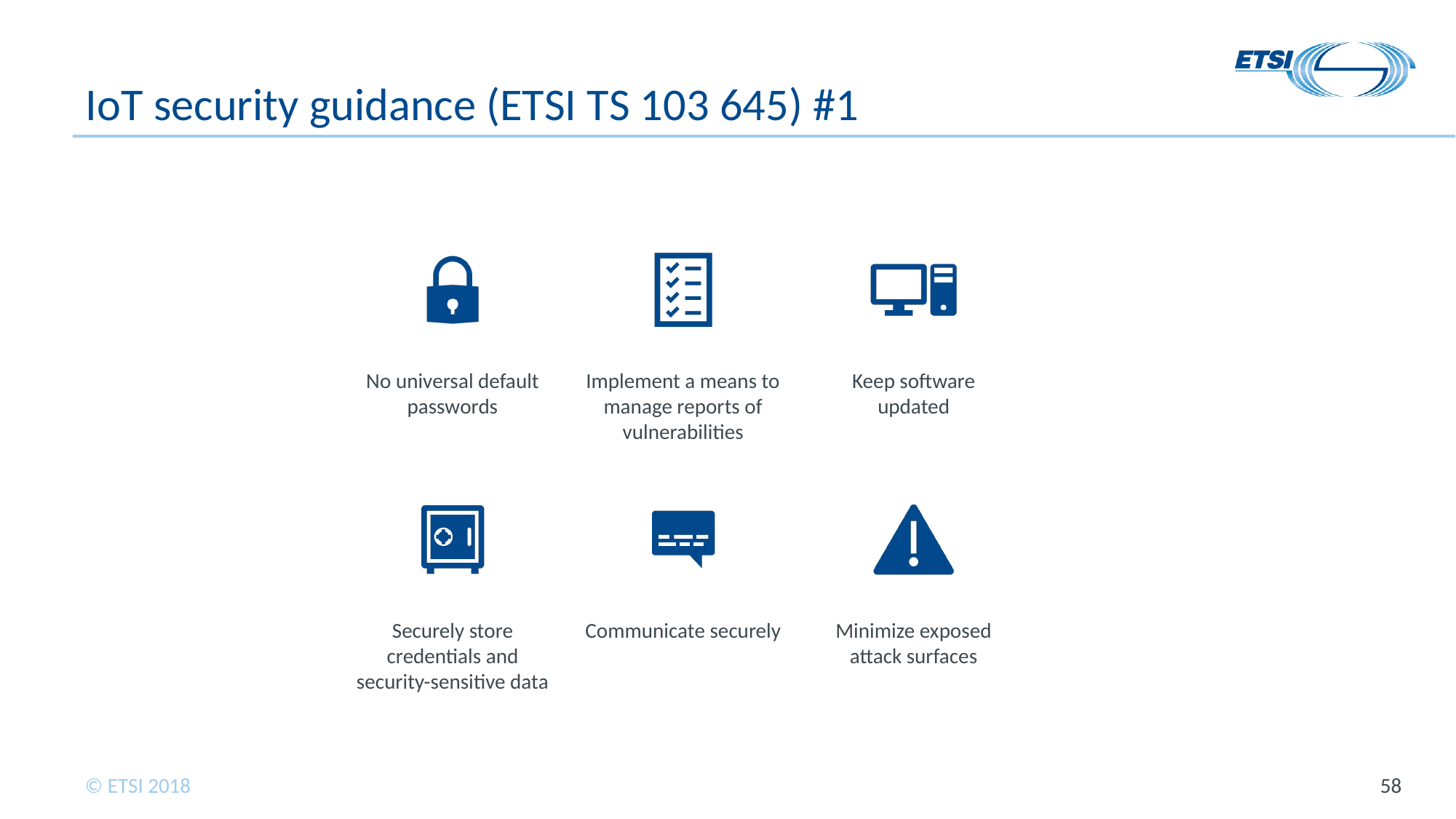

# IoT security guidance (ETSI TS 103 645) #1
No universal default passwords
Implement a means to manage reports of vulnerabilities
Keep software updated
Securely store credentials and security-sensitive data
Communicate securely
Minimize exposed attack surfaces